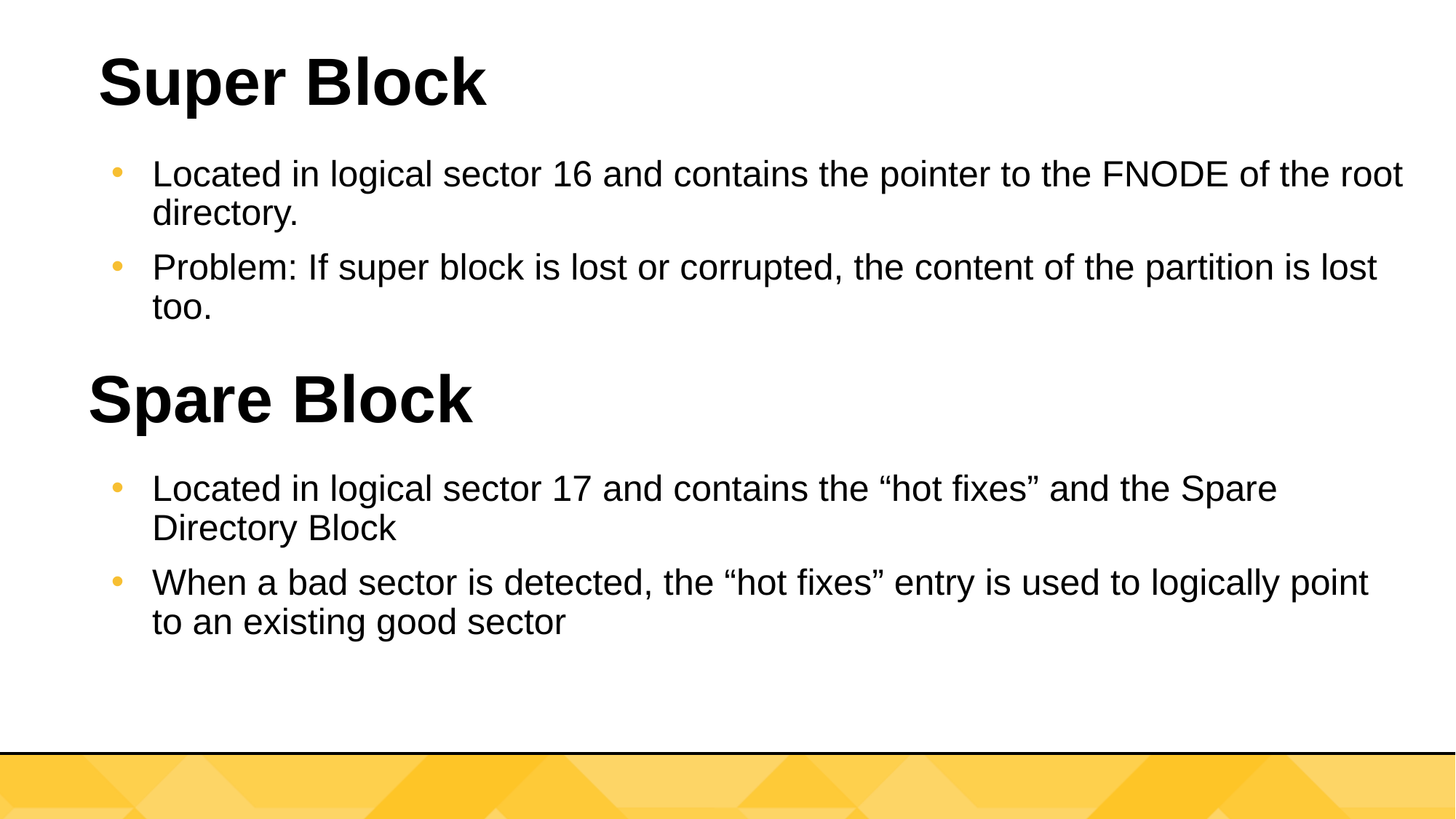

# Super Block
Located in logical sector 16 and contains the pointer to the FNODE of the root directory.
Problem: If super block is lost or corrupted, the content of the partition is lost too.

Spare Block
Located in logical sector 17 and contains the “hot fixes” and the Spare Directory Block
When a bad sector is detected, the “hot fixes” entry is used to logically point to an existing good sector